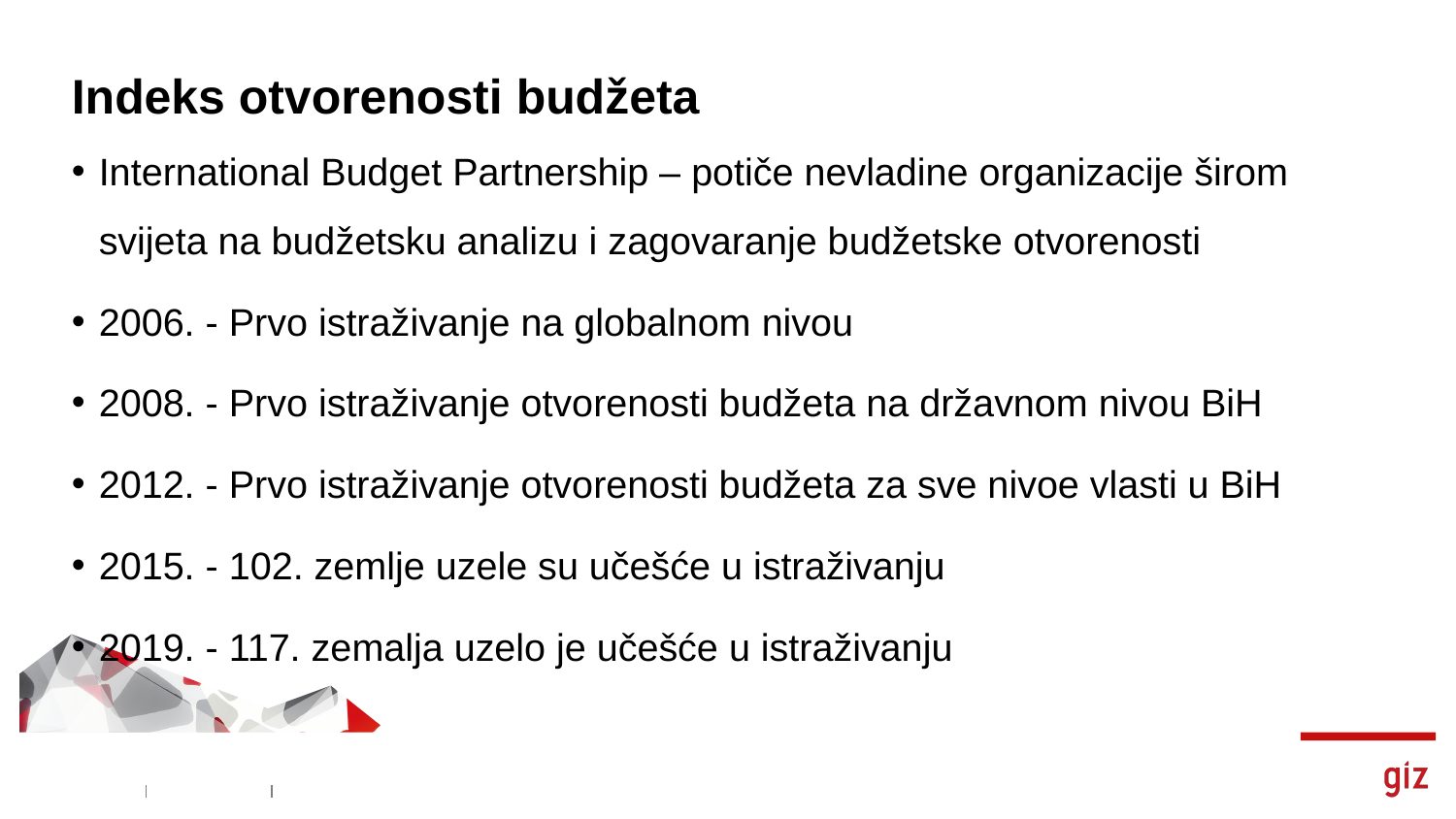

# Indeks otvorenosti budžeta
International Budget Partnership – potiče nevladine organizacije širom svijeta na budžetsku analizu i zagovaranje budžetske otvorenosti
2006. - Prvo istraživanje na globalnom nivou
2008. - Prvo istraživanje otvorenosti budžeta na državnom nivou BiH
2012. - Prvo istraživanje otvorenosti budžeta za sve nivoe vlasti u BiH
2015. - 102. zemlje uzele su učešće u istraživanju
2019. - 117. zemalja uzelo je učešće u istraživanju